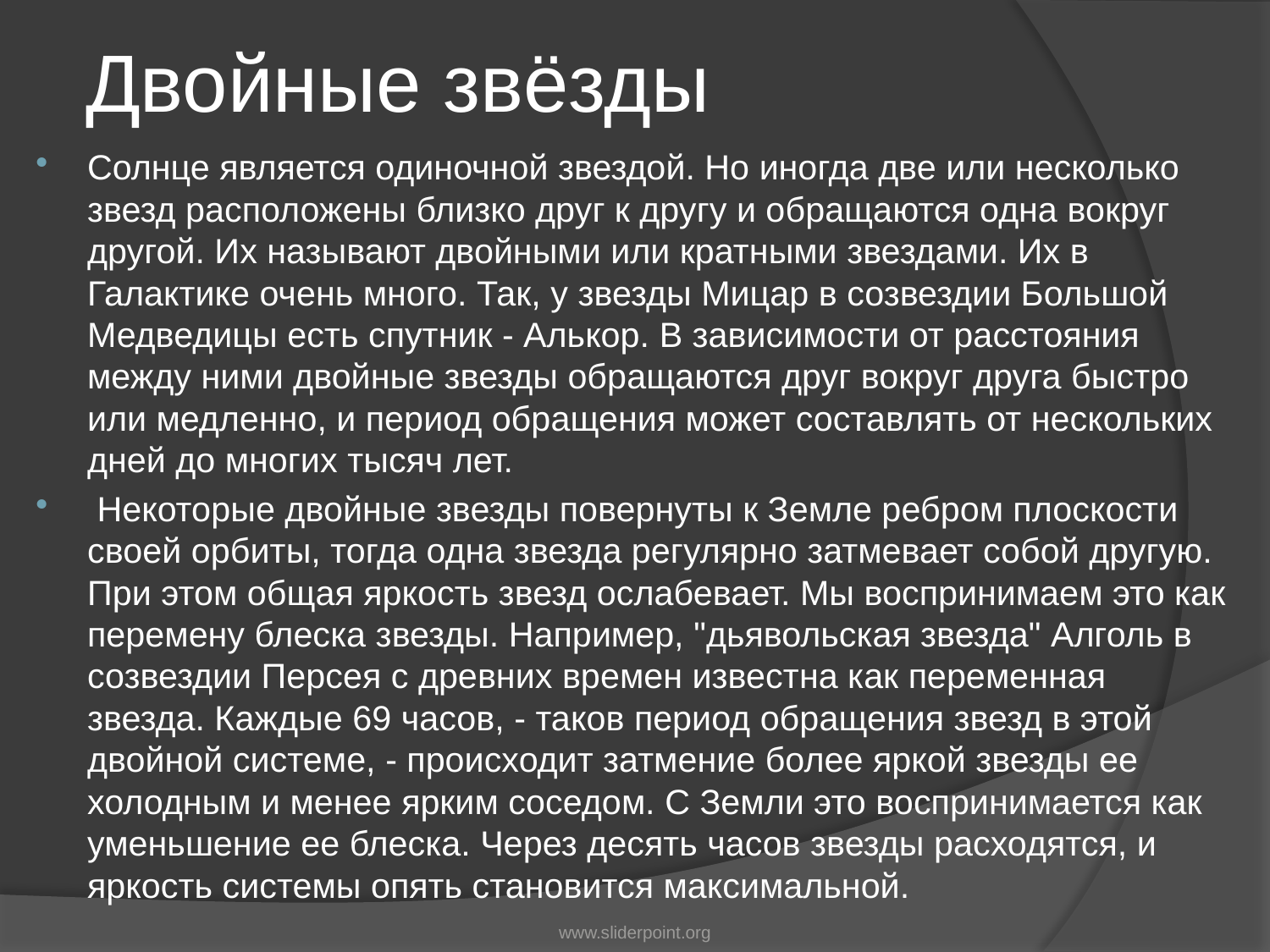

# Двойные звёзды
Солнце является одиночной звездой. Но иногда две или несколько звезд расположены близко друг к другу и обращаются одна вокруг другой. Их называют двойными или кратными звездами. Их в Галактике очень много. Так, у звезды Мицар в созвездии Большой Медведицы есть спутник - Алькор. В зависимости от расстояния между ними двойные звезды обращаются друг вокруг друга быстро или медленно, и период обращения может составлять от нескольких дней до многих тысяч лет.
 Некоторые двойные звезды повернуты к Земле ребром плоскости своей орбиты, тогда одна звезда регулярно затмевает собой другую. При этом общая яркость звезд ослабевает. Мы воспринимаем это как перемену блеска звезды. Например, "дьявольская звезда" Алголь в созвездии Персея с древних времен известна как переменная звезда. Каждые 69 часов, - таков период обращения звезд в этой двойной системе, - происходит затмение более яркой звезды ее холодным и менее ярким соседом. С Земли это воспринимается как уменьшение ее блеска. Через десять часов звезды расходятся, и яркость системы опять становится максимальной.
www.sliderpoint.org